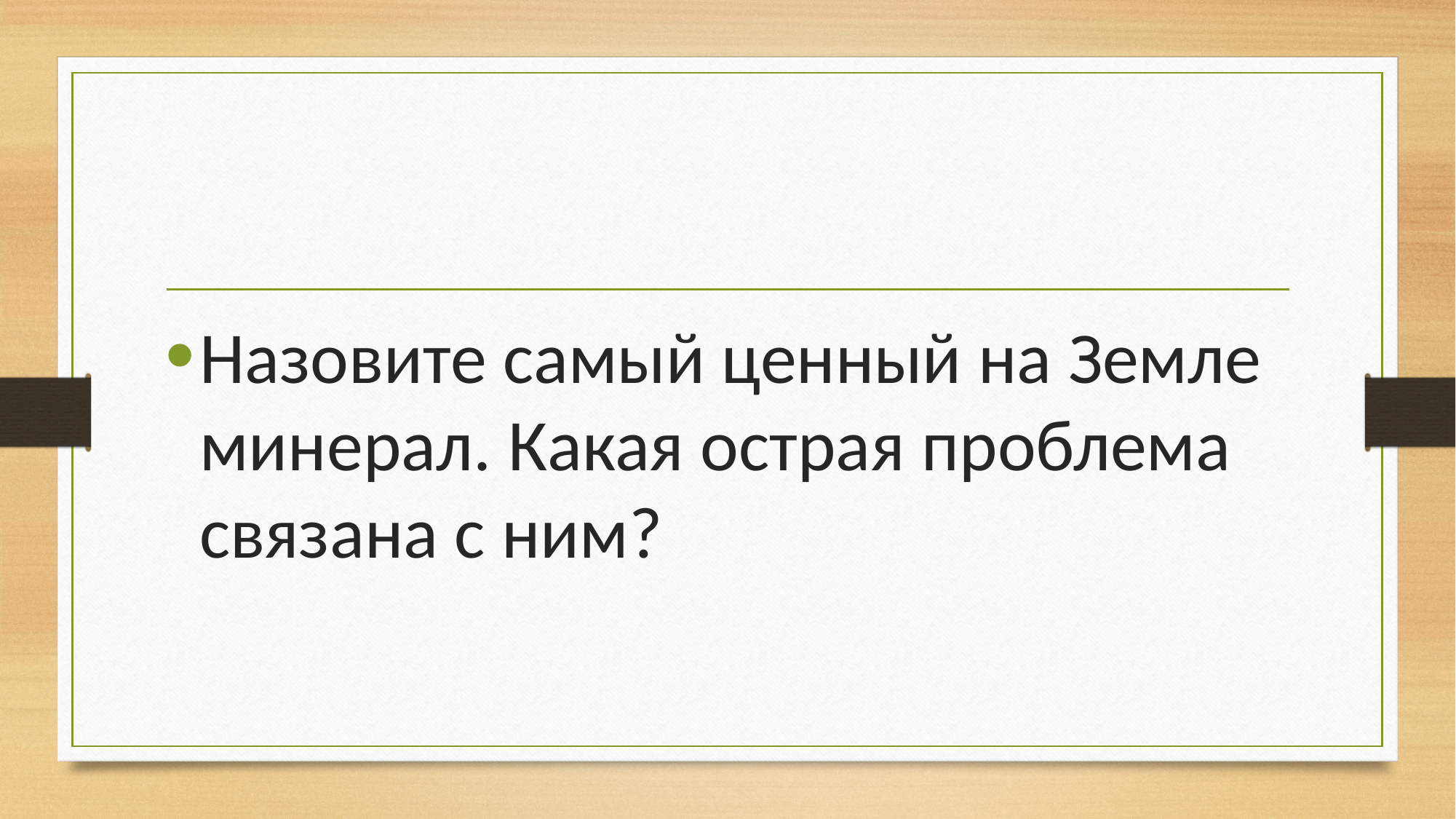

#
Назовите самый ценный на Земле минерал. Какая острая проблема связана с ним?